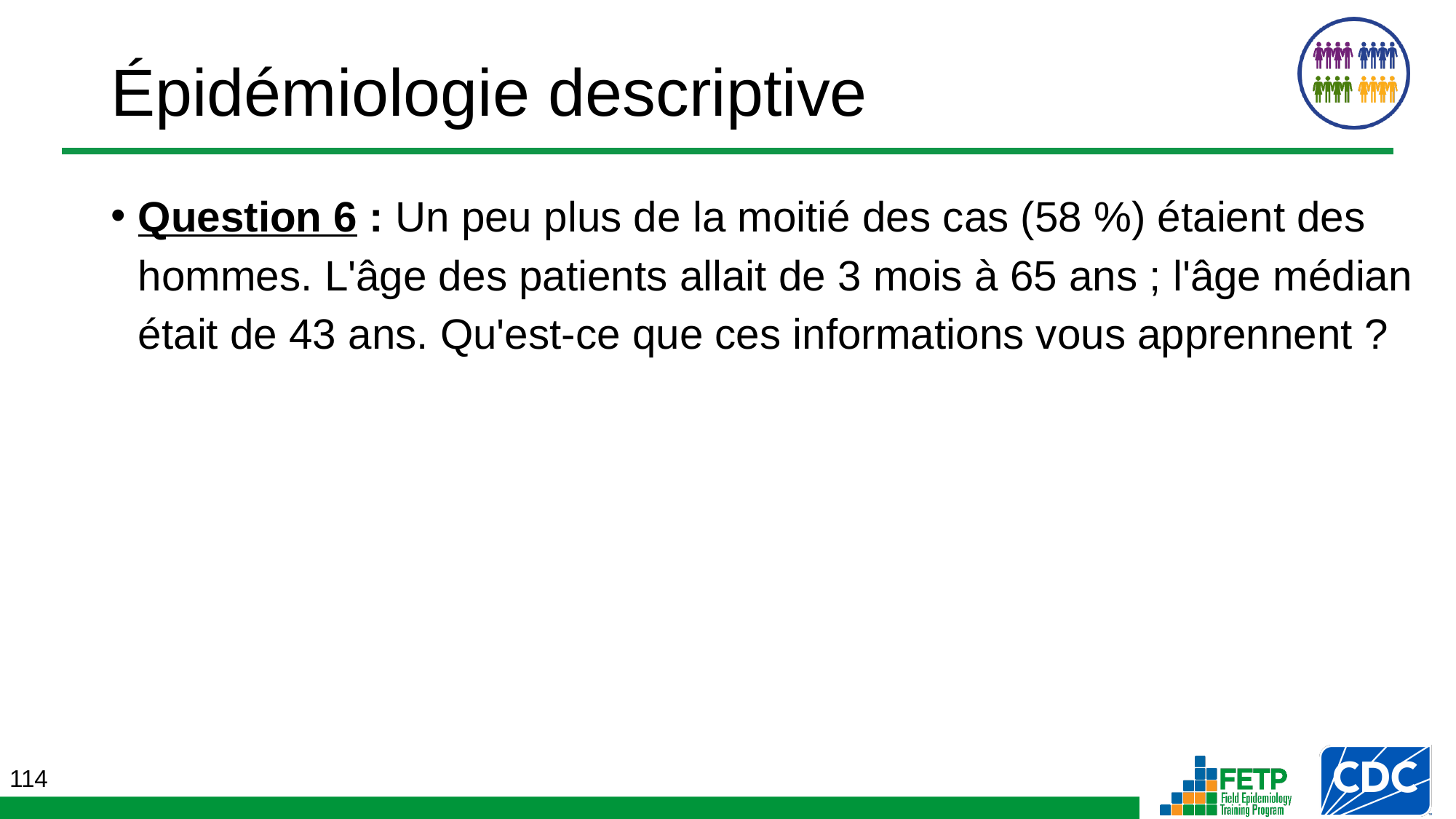

Épidémiologie descriptive
Question 6 : Un peu plus de la moitié des cas (58 %) étaient des hommes. L'âge des patients allait de 3 mois à 65 ans ; l'âge médian était de 43 ans. Qu'est-ce que ces informations vous apprennent ?